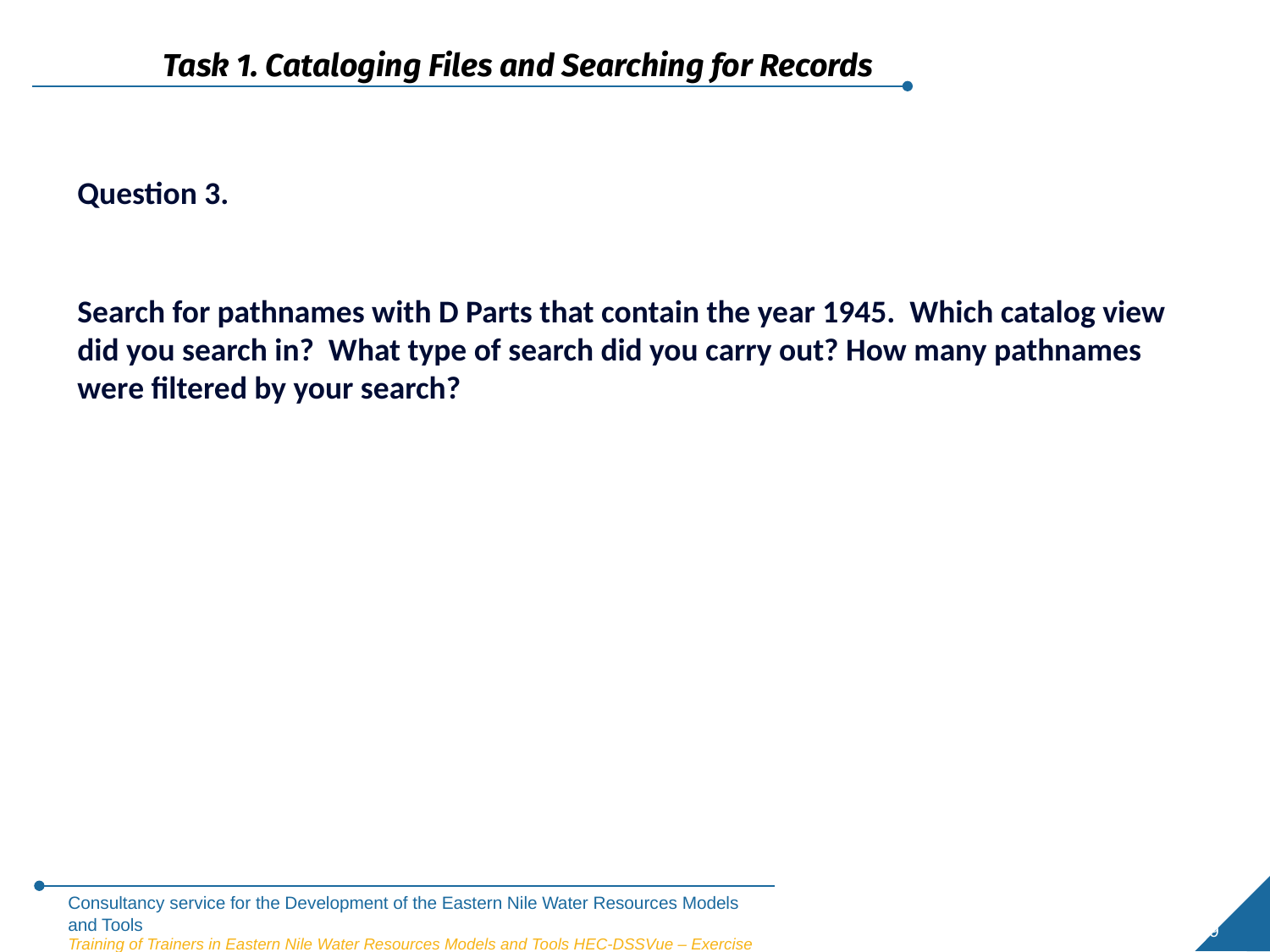

Task 1. Cataloging Files and Searching for Records
Question 3.

Search for pathnames with D Parts that contain the year 1945.  Which catalog view did you search in?  What type of search did you carry out? How many pathnames were filtered by your search?